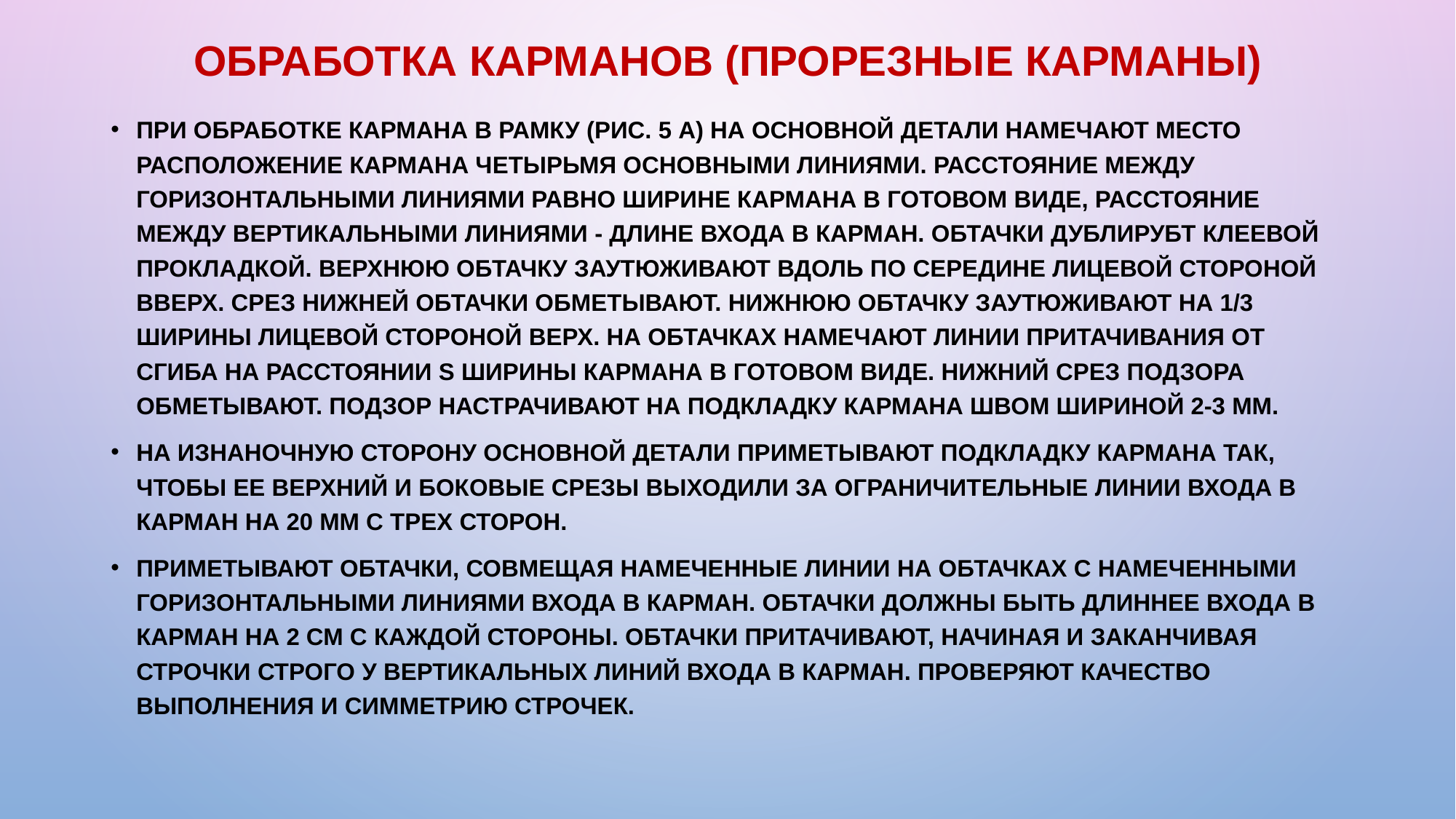

# Обработка карманов (Прорезные карманы)
При обработке кармана в рамку (рис. 5 а) на основной детали намечают место расположение кармана четырьмя основными линиями. Расстояние между горизонтальными линиями равно ширине кармана в готовом виде, расстояние между вертикальными линиями - длине входа в карман. Обтачки дублирубт клеевой прокладкой. Верхнюю обтачку заутюживают вдоль по середине лицевой стороной вверх. Срез нижней обтачки обметывают. Нижнюю обтачку заутюживают на 1/3 ширины лицевой стороной верх. На обтачках намечают линии притачивания от сгиба на расстоянии Ѕ ширины кармана в готовом виде. Нижний срез подзора обметывают. Подзор настрачивают на подкладку кармана швом шириной 2-3 мм.
На изнаночную сторону основной детали приметывают подкладку кармана так, чтобы ее верхний и боковые срезы выходили за ограничительные линии входа в карман на 20 мм с трех сторон.
Приметывают обтачки, совмещая намеченные линии на обтачках с намеченными горизонтальными линиями входа в карман. Обтачки должны быть длиннее входа в карман на 2 см с каждой стороны. Обтачки притачивают, начиная и заканчивая строчки строго у вертикальных линий входа в карман. Проверяют качество выполнения и симметрию строчек.